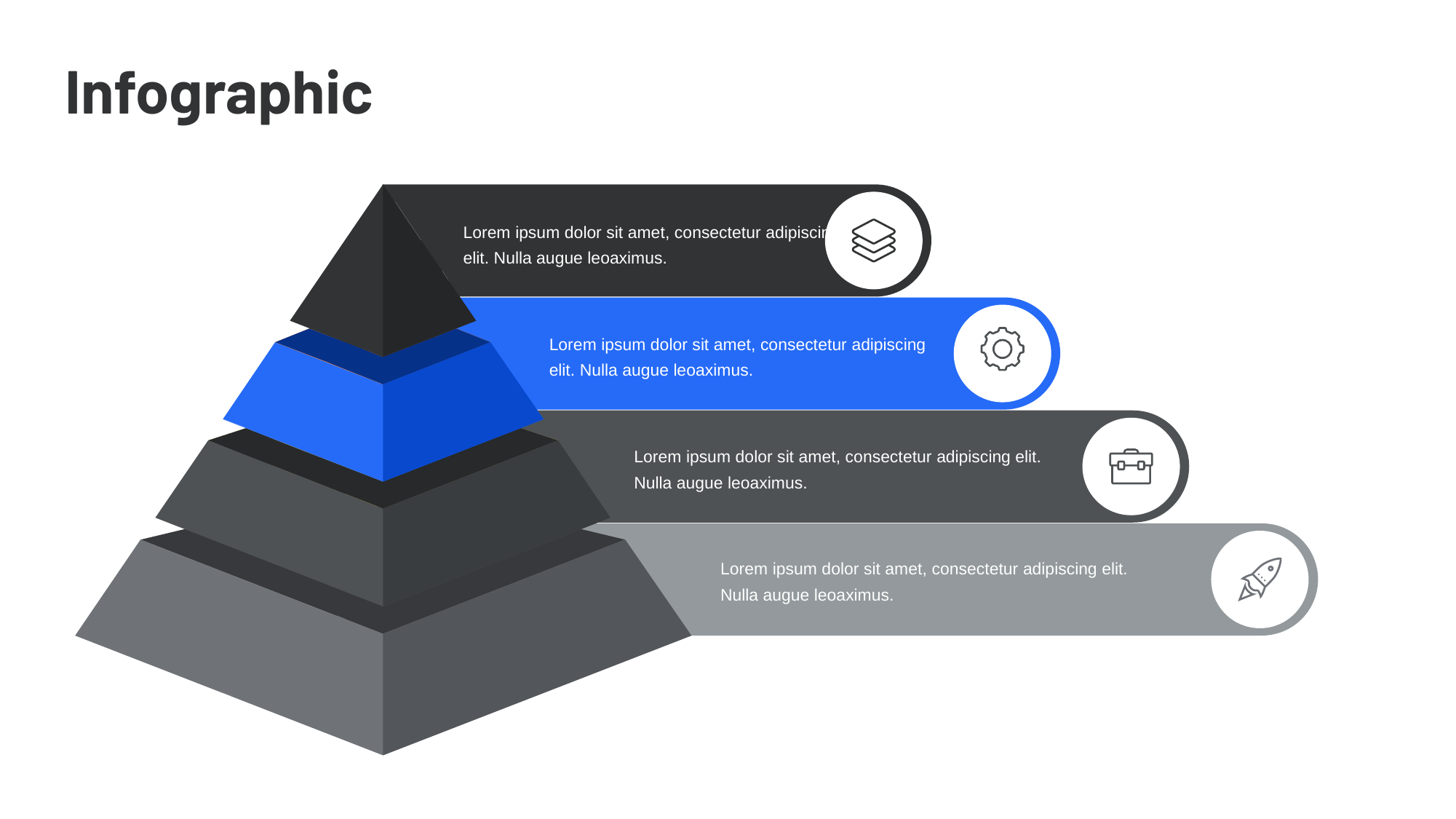

Infographic

Lorem ipsum dolor sit amet, consectetur adipiscing elit. Nulla augue leoaximus.

Lorem ipsum dolor sit amet, consectetur adipiscing elit. Nulla augue leoaximus.

Lorem ipsum dolor sit amet, consectetur adipiscing elit. Nulla augue leoaximus.

Lorem ipsum dolor sit amet, consectetur adipiscing elit. Nulla augue leoaximus.